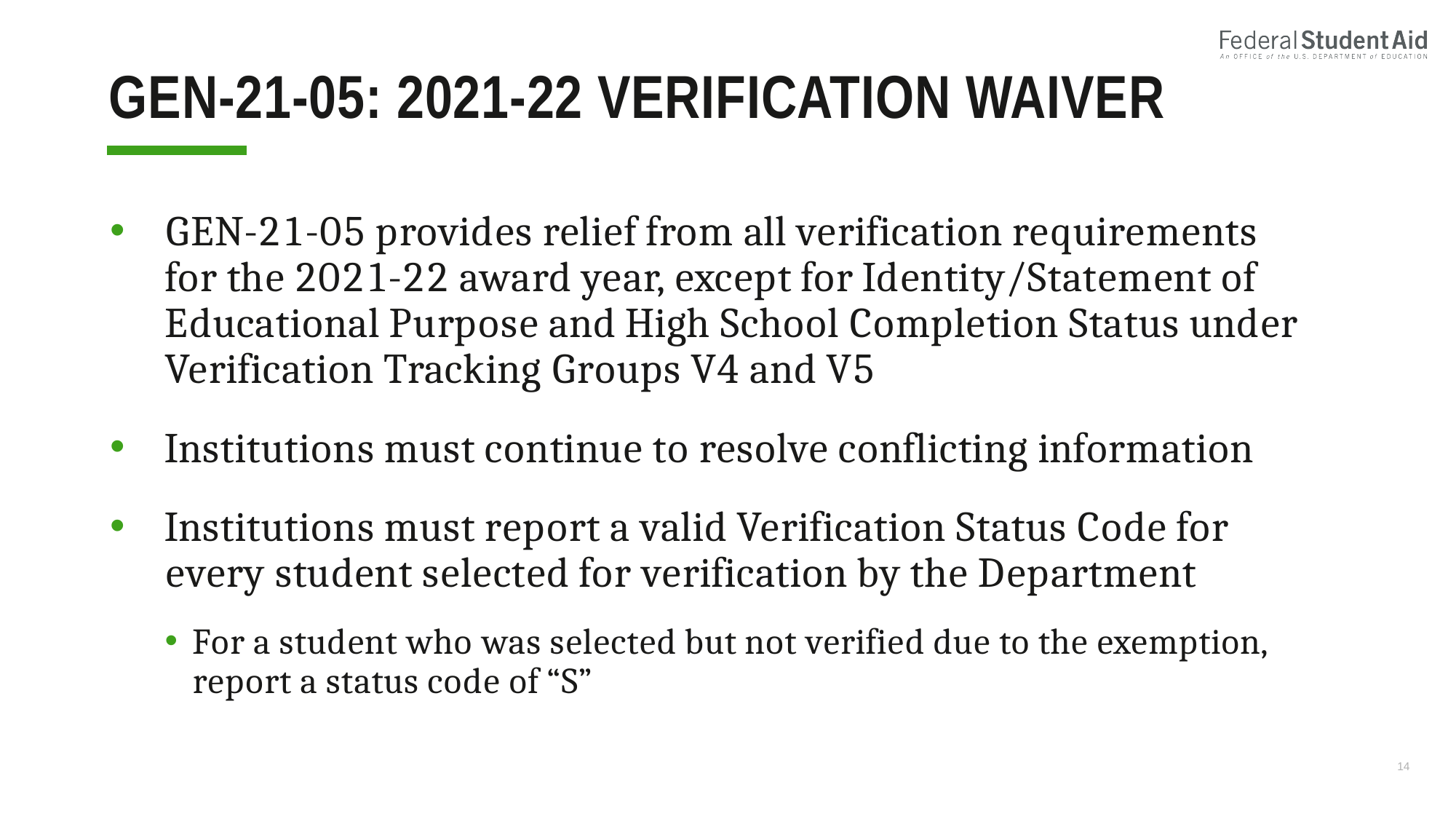

# GEN-21-05: 2021-22 Verification waiver
GEN-21-05 provides relief from all verification requirements for the 2021-22 award year, except for Identity/Statement of Educational Purpose and High School Completion Status under Verification Tracking Groups V4 and V5
Institutions must continue to resolve conflicting information
Institutions must report a valid Verification Status Code for every student selected for verification by the Department
For a student who was selected but not verified due to the exemption, report a status code of “S”
14